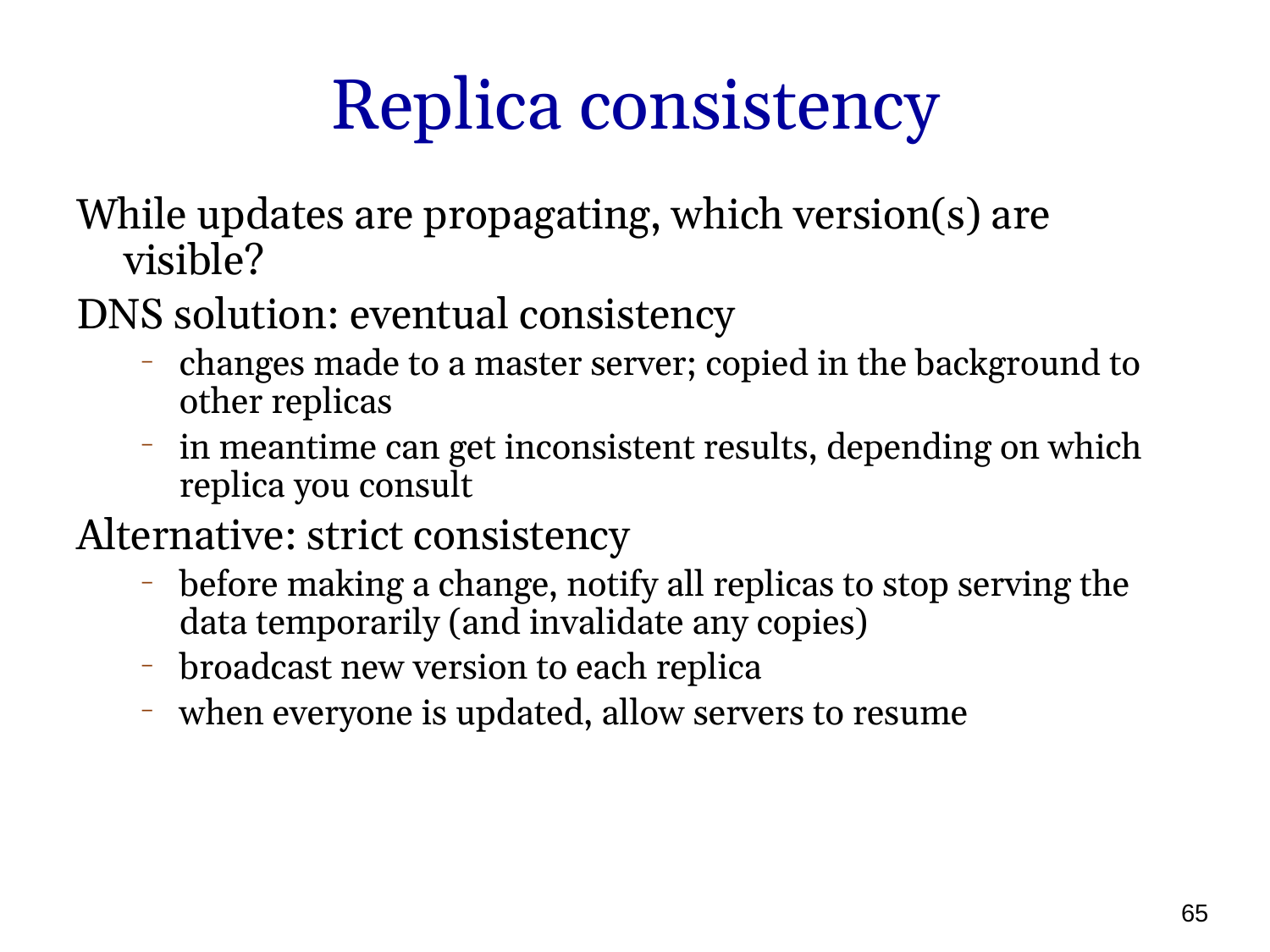

# Replica consistency
While updates are propagating, which version(s) are visible?
DNS solution: eventual consistency
changes made to a master server; copied in the background to other replicas
in meantime can get inconsistent results, depending on which replica you consult
Alternative: strict consistency
before making a change, notify all replicas to stop serving the data temporarily (and invalidate any copies)
broadcast new version to each replica
when everyone is updated, allow servers to resume
65